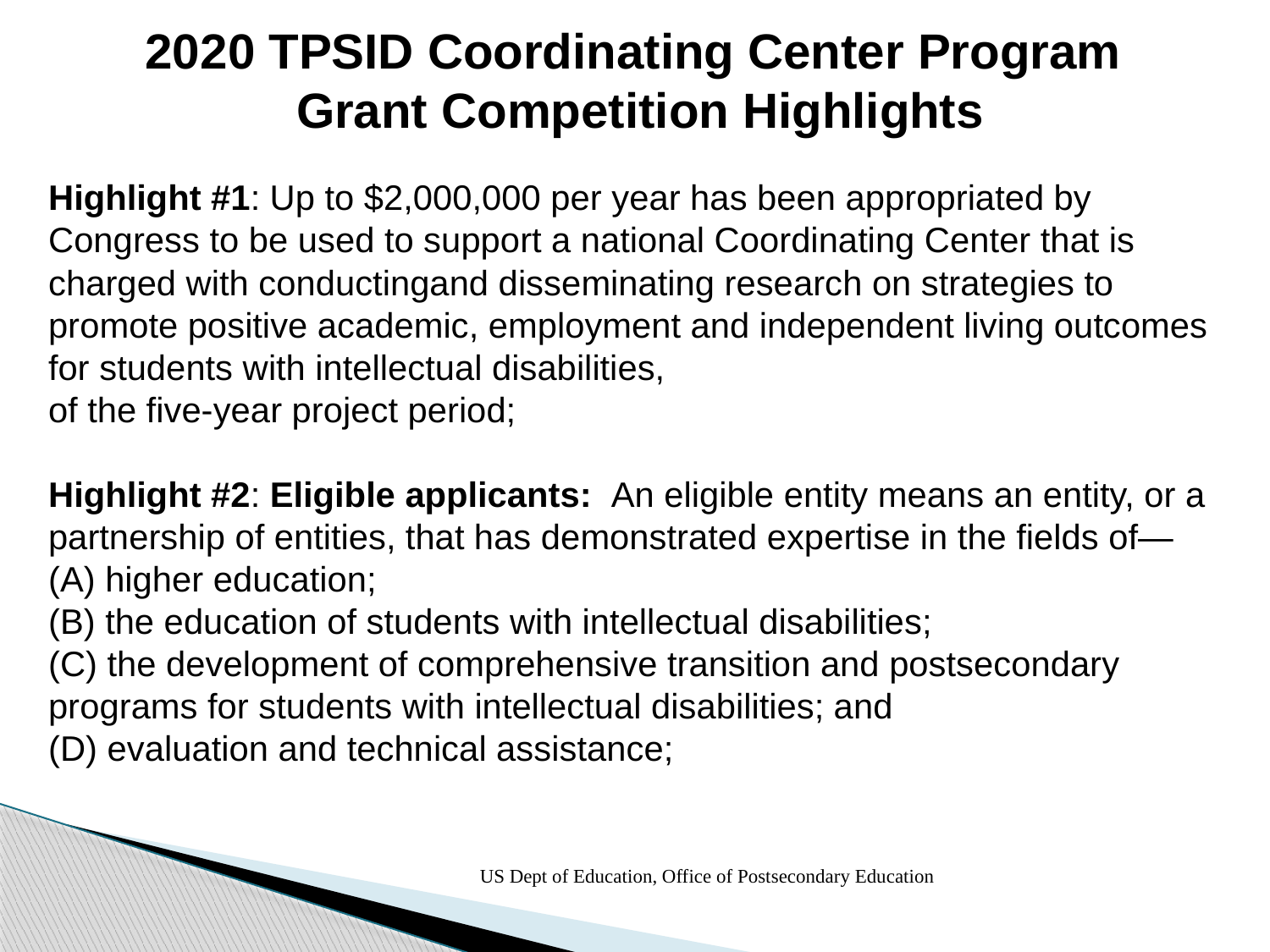

2020 TPSID Coordinating Center Program
Grant Competition Highlights
Highlight #1: Up to $2,000,000 per year has been appropriated by
Congress to be used to support a national Coordinating Center that is
charged with conductingand disseminating research on strategies to
promote positive academic, employment and independent living outcomes
for students with intellectual disabilities,
of the five-year project period;

Highlight #2: Eligible applicants:  An eligible entity means an entity, or a
partnership of entities, that has demonstrated expertise in the fields of—
(A) higher education;
(B) the education of students with intellectual disabilities;
(C) the development of comprehensive transition and postsecondary
programs for students with intellectual disabilities; and
(D) evaluation and technical assistance;

US Dept of Education, Office of Postsecondary Education